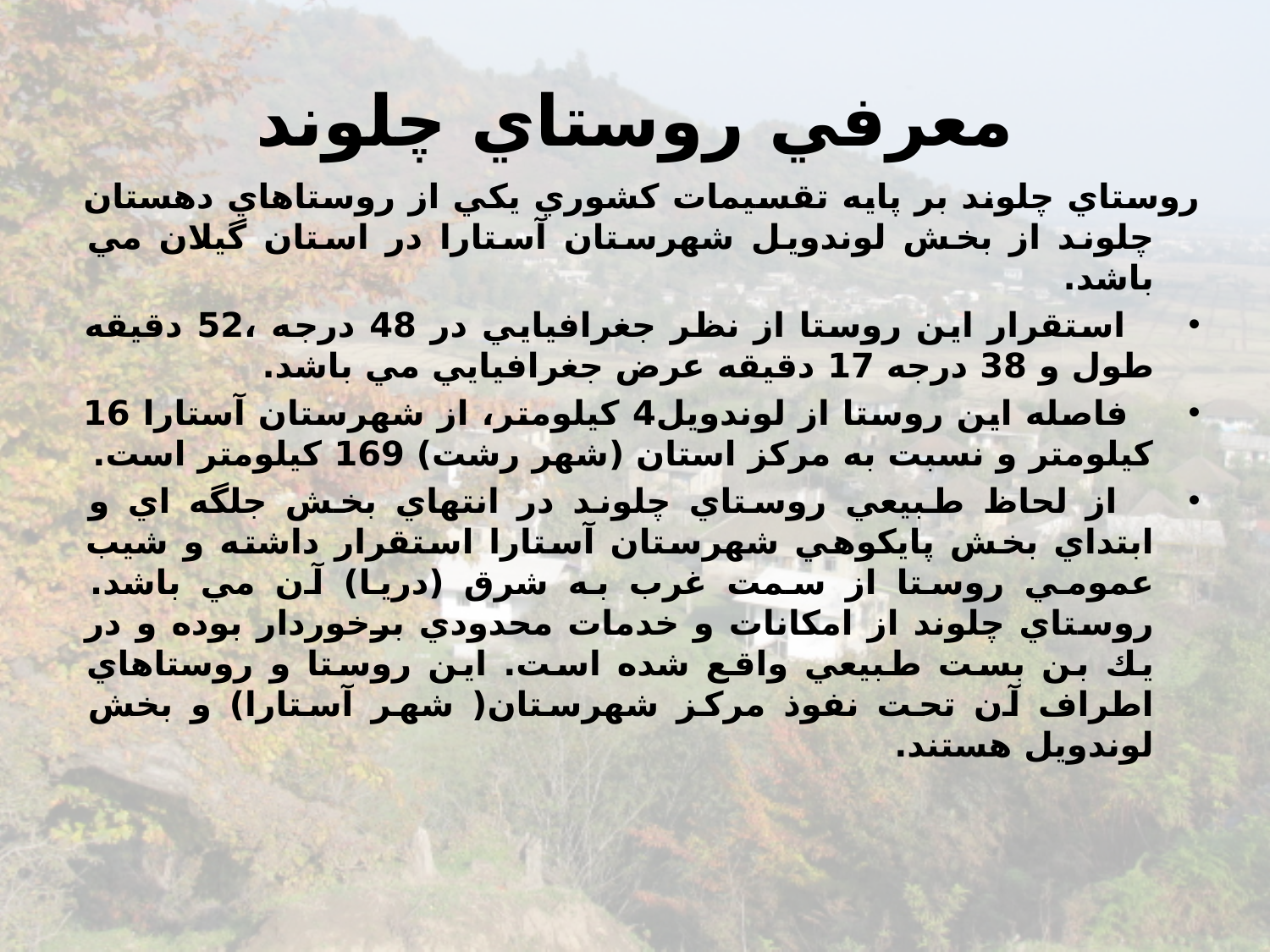

# معرفي روستاي چلوند
روستاي چلوند بر پايه تقسيمات كشوري يكي از روستاهاي دهستان چلوند از بخش لوندویل شهرستان آستارا در استان گیلان مي باشد.
  استقرار اين روستا از نظر جغرافيايي در 48 درجه ،52 دقيقه طول و 38 درجه 17 دقيقه عرض جغرافيايي مي باشد.
  فاصله اين روستا از لوندویل4 كيلومتر، از شهرستان آستارا 16 كيلومتر و نسبت به مركز استان (شهر رشت) 169 كيلومتر است.
  از لحاظ طبيعي روستاي چلوند در انتهاي بخش جلگه اي و ابتداي بخش پايكوهي شهرستان آستارا استقرار داشته و شيب عمومي روستا از سمت غرب به شرق (دريا) آن مي باشد. روستاي چلوند از امكانات و خدمات محدودي برخوردار بوده و در يك بن بست طبيعي واقع شده است. اين روستا و روستاهاي اطراف آن تحت نفوذ مركز شهرستان( شهر آستارا) و بخش لوندویل هستند.